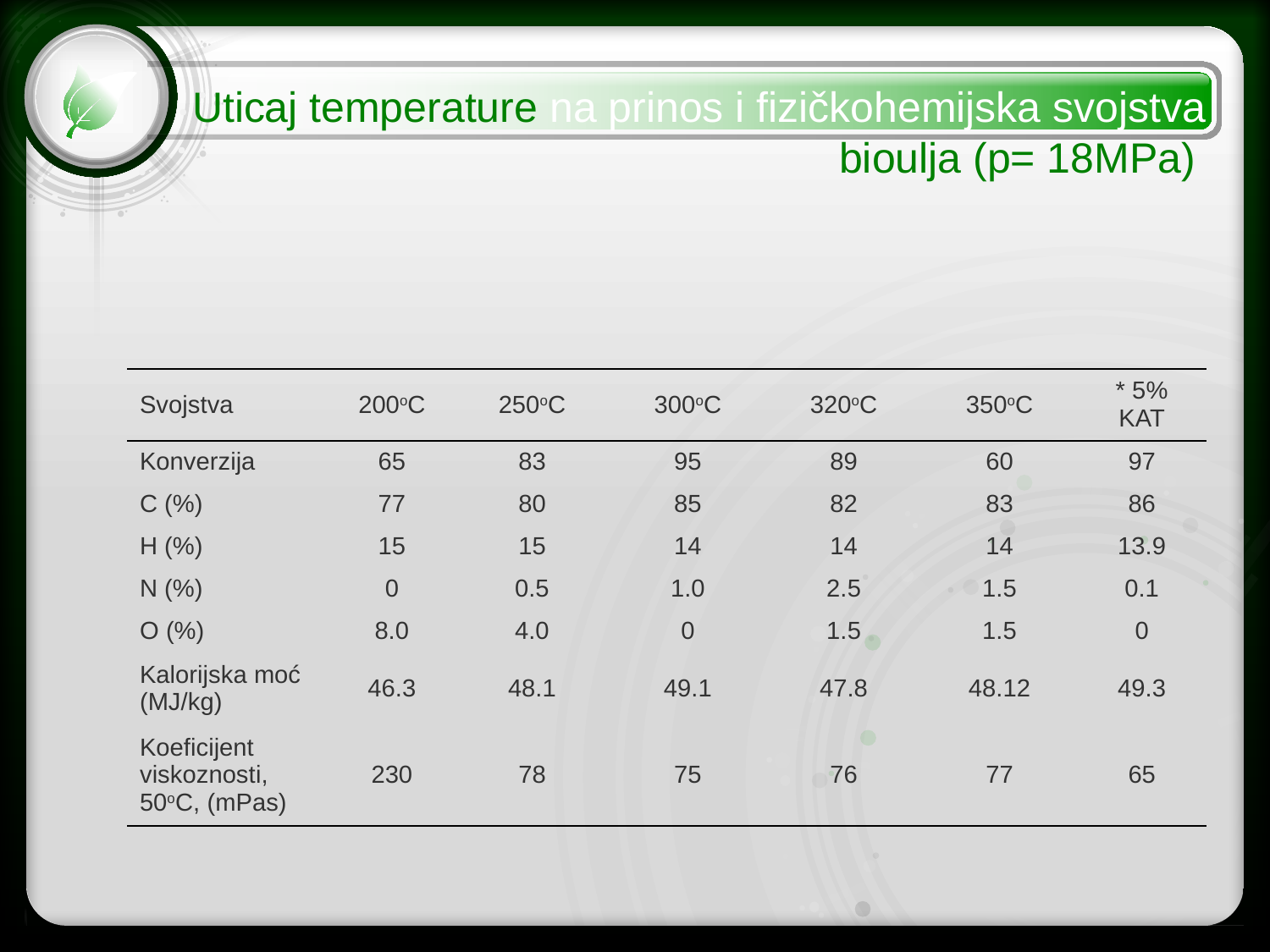

Uticaj temperature na prinos i fizičkohemijska svojstva 					 bioulja (p= 18MPa)
| Svojstva | 200oC | 250oC | 300oC | 320oC | 350oC | \* 5% KAT |
| --- | --- | --- | --- | --- | --- | --- |
| Konverzija | 65 | 83 | 95 | 89 | 60 | 97 |
| C (%) | 77 | 80 | 85 | 82 | 83 | 86 |
| H (%) | 15 | 15 | 14 | 14 | 14 | 13.9 |
| N (%) | 0 | 0.5 | 1.0 | 2.5 | 1.5 | 0.1 |
| O (%) | 8.0 | 4.0 | 0 | 1.5 | 1.5 | 0 |
| Kalorijska moć (MJ/kg) | 46.3 | 48.1 | 49.1 | 47.8 | 48.12 | 49.3 |
| Koeficijent viskoznosti, 50oC, (mPas) | 230 | 78 | 75 | 76 | 77 | 65 |